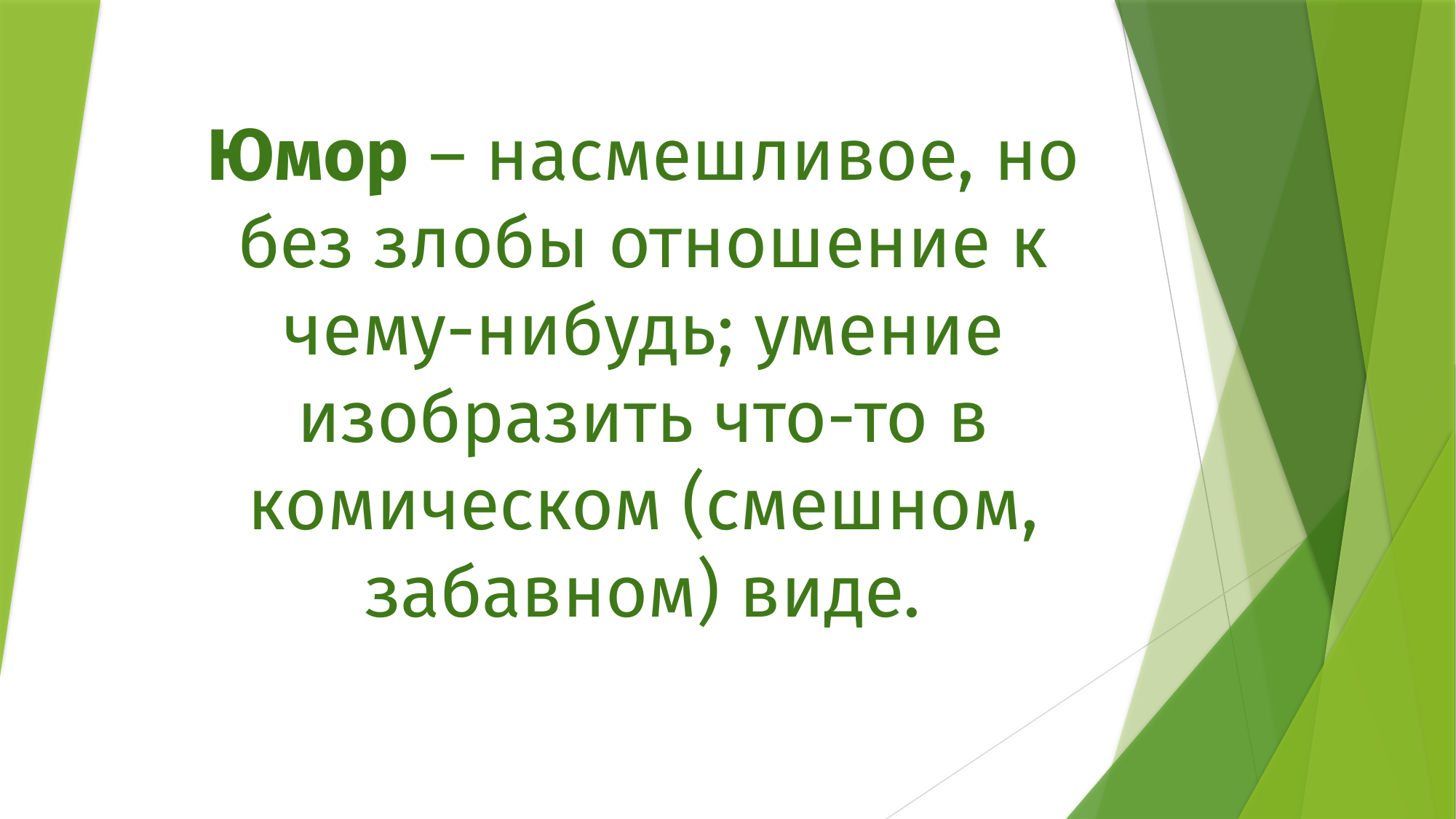

# Юмор – насмешливое, но без злобы отношение к чему-нибудь; умение изобразить что-то в комическом (смешном, забавном) виде.